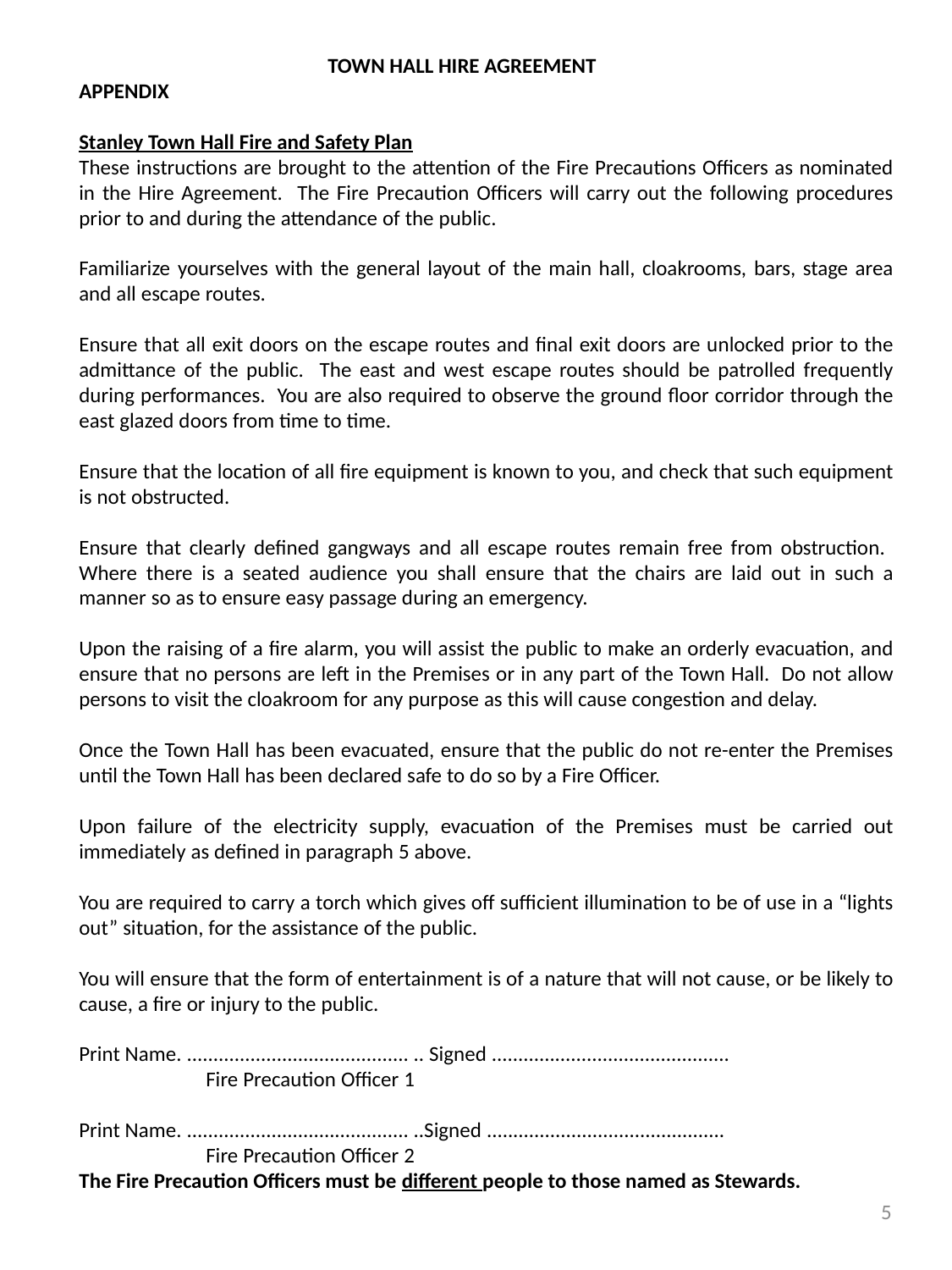

TOWN HALL HIRE AGREEMENT
APPENDIX

Stanley Town Hall Fire and Safety Plan
These instructions are brought to the attention of the Fire Precautions Officers as nominated in the Hire Agreement.  The Fire Precaution Officers will carry out the following procedures prior to and during the attendance of the public.

Familiarize yourselves with the general layout of the main hall, cloakrooms, bars, stage area and all escape routes.

Ensure that all exit doors on the escape routes and final exit doors are unlocked prior to the admittance of the public.  The east and west escape routes should be patrolled frequently during performances.  You are also required to observe the ground floor corridor through the east glazed doors from time to time.

Ensure that the location of all fire equipment is known to you, and check that such equipment is not obstructed.

Ensure that clearly defined gangways and all escape routes remain free from obstruction.  Where there is a seated audience you shall ensure that the chairs are laid out in such a manner so as to ensure easy passage during an emergency.

Upon the raising of a fire alarm, you will assist the public to make an orderly evacuation, and ensure that no persons are left in the Premises or in any part of the Town Hall.  Do not allow persons to visit the cloakroom for any purpose as this will cause congestion and delay.

Once the Town Hall has been evacuated, ensure that the public do not re-enter the Premises until the Town Hall has been declared safe to do so by a Fire Officer.

Upon failure of the electricity supply, evacuation of the Premises must be carried out immediately as defined in paragraph 5 above.

You are required to carry a torch which gives off sufficient illumination to be of use in a “lights out” situation, for the assistance of the public.

You will ensure that the form of entertainment is of a nature that will not cause, or be likely to cause, a fire or injury to the public.

Print Name. .......................................... .. Signed .............................................
	Fire Precaution Officer 1

Print Name. .......................................... ..Signed .............................................
	Fire Precaution Officer 2
The Fire Precaution Officers must be different people to those named as Stewards.
5